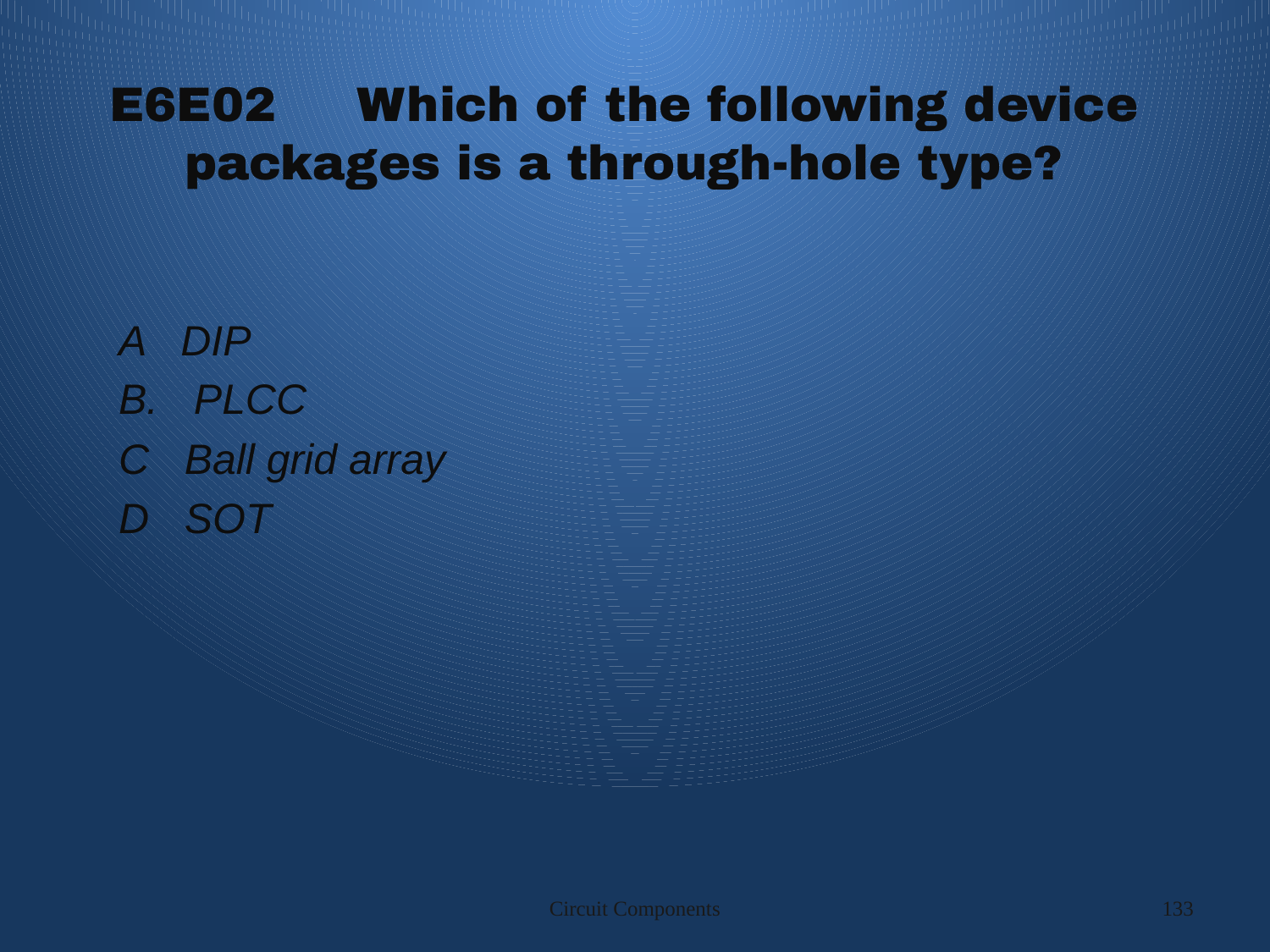

# E6E02     Which of the following device packages is a through-hole type?
A   DIP
B.   PLCC
C   Ball grid array
D   SOT
Circuit Components
133